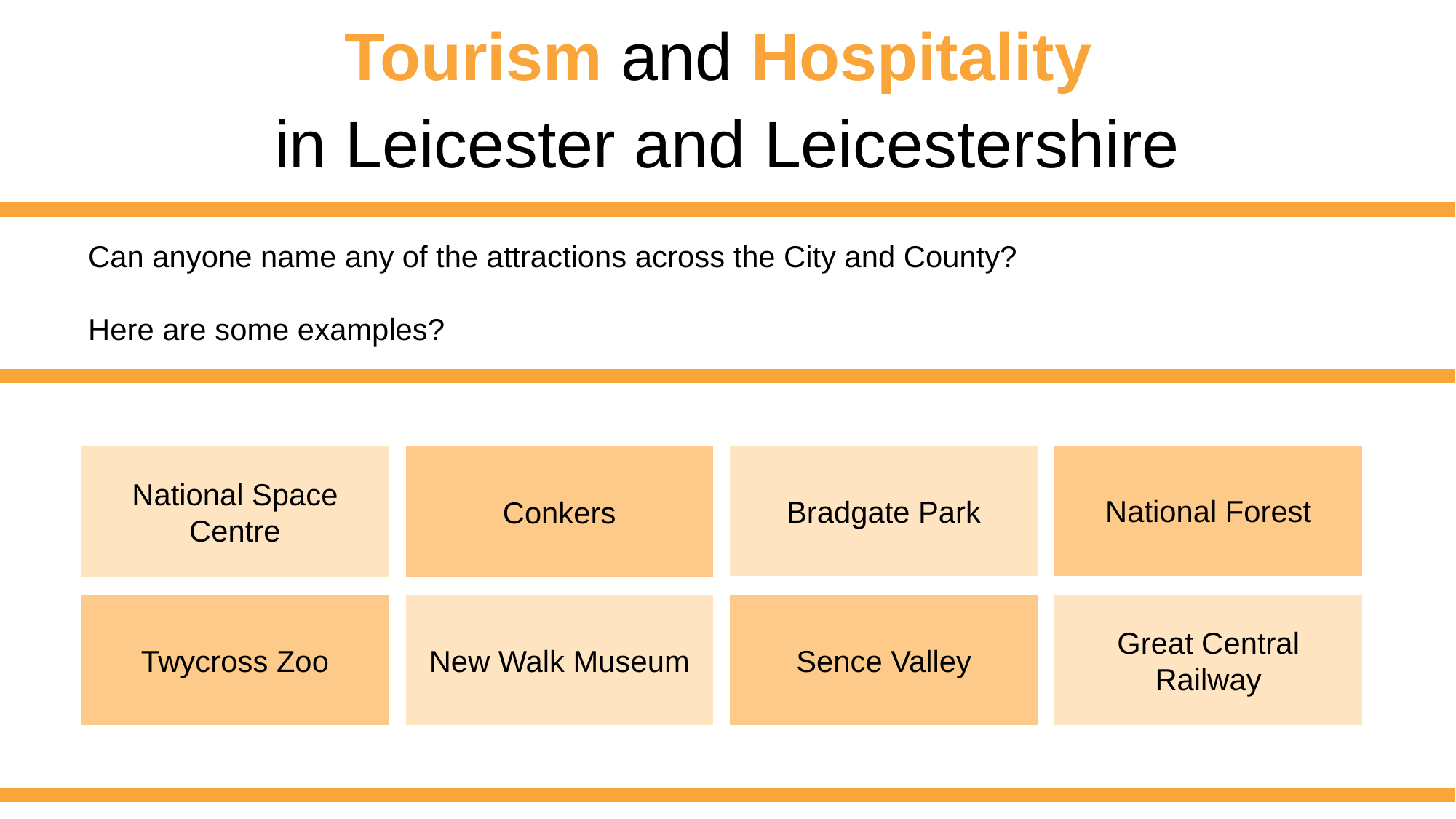

Tourism and Hospitality
in Leicester and Leicestershire

Can anyone name any of the attractions across the City and County?

Here are some examples?

National Forest
Bradgate Park
National Space Centre
Conkers
Twycross Zoo
New Walk Museum
Sence Valley
Great Central Railway